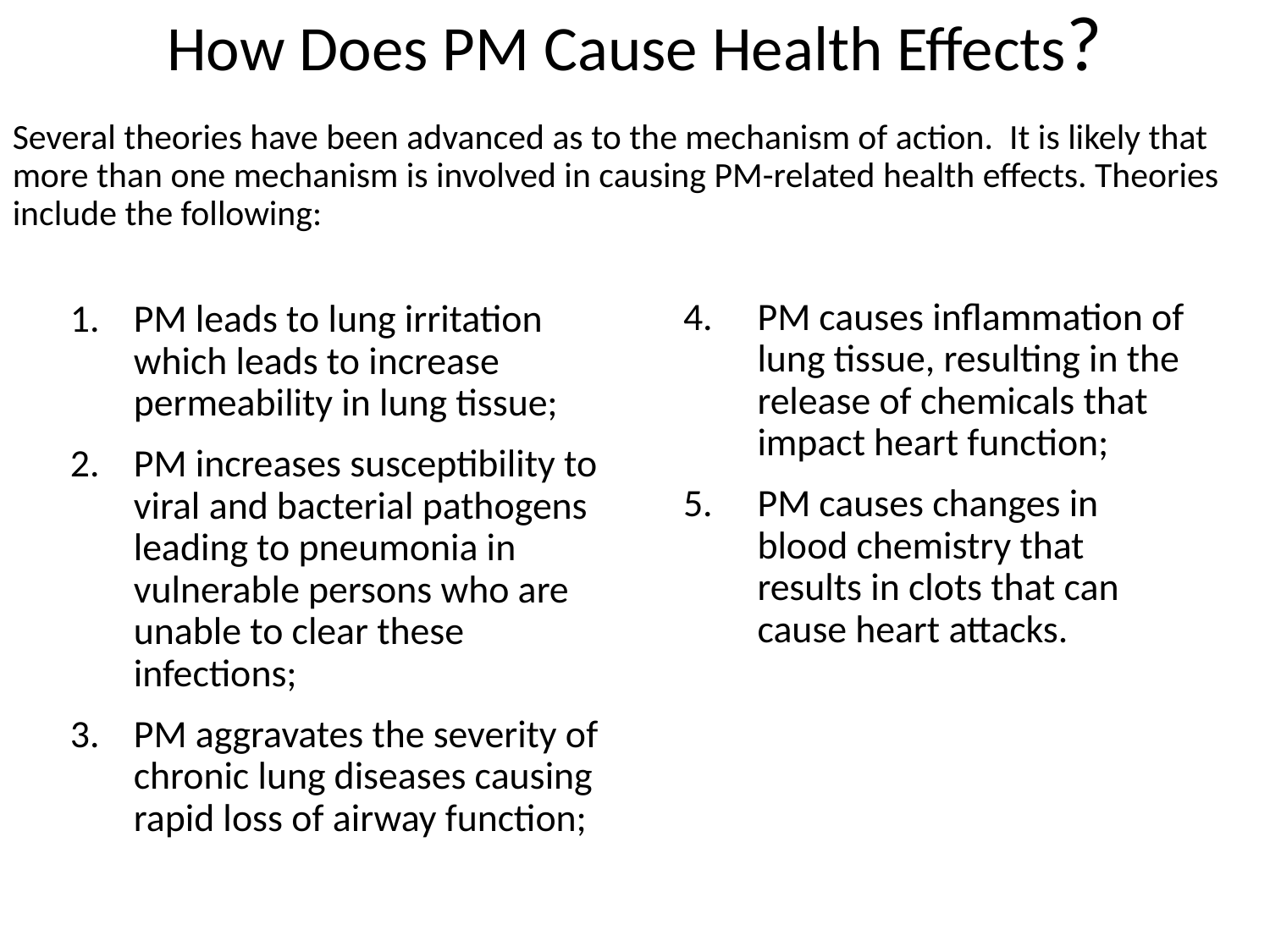

How Does PM Cause Health Effects?
Several theories have been advanced as to the mechanism of action.  It is likely that more than one mechanism is involved in causing PM-related health effects. Theories include the following:
PM causes inflammation of lung tissue, resulting in the release of chemicals that impact heart function;
PM causes changes in blood chemistry that results in clots that can cause heart attacks.
PM leads to lung irritation which leads to increase permeability in lung tissue;
PM increases susceptibility to viral and bacterial pathogens leading to pneumonia in vulnerable persons who are unable to clear these infections;
PM aggravates the severity of chronic lung diseases causing rapid loss of airway function;